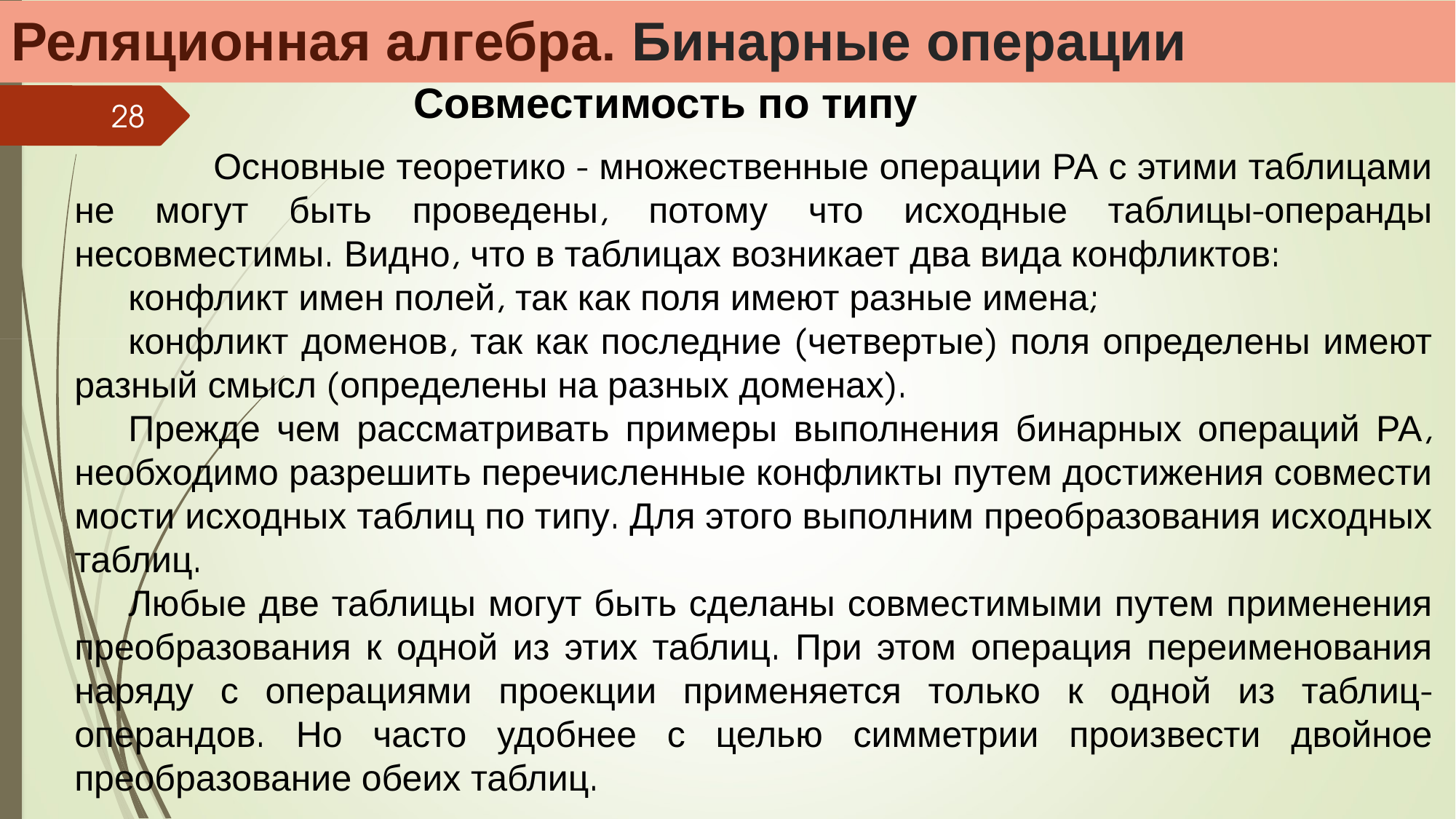

Реляционная алгебра. Бинарные операции
Совместимость по типу
28
Основные теоретико - множественные операции РА с этими таблицами не могут быть проведены, потому что исходные таблицы-операнды несовместимы. Видно, что в таблицах возникает два вида конфликтов:
конфликт имен полей, так как поля имеют разные имена;
конфликт доменов, так как последние (четвертые) поля определены имеют разный смысл (определены на разных доменах).
Прежде чем рассматривать примеры выполнения бинарных операций РА, необходимо разрешить перечисленные конфликты путем достижения совмести­мости исходных таблиц по типу. Для этого выполним преобразования исходных таблиц.
Любые две таблицы могут быть сделаны совместимыми путем применения преобразования к одной из этих таблиц. При этом операция переименования на­ряду с операциями проекции применяется только к одной из таблиц-операндов. Но часто удобнее с целью симметрии произвести двойное преобразование обеих таблиц.